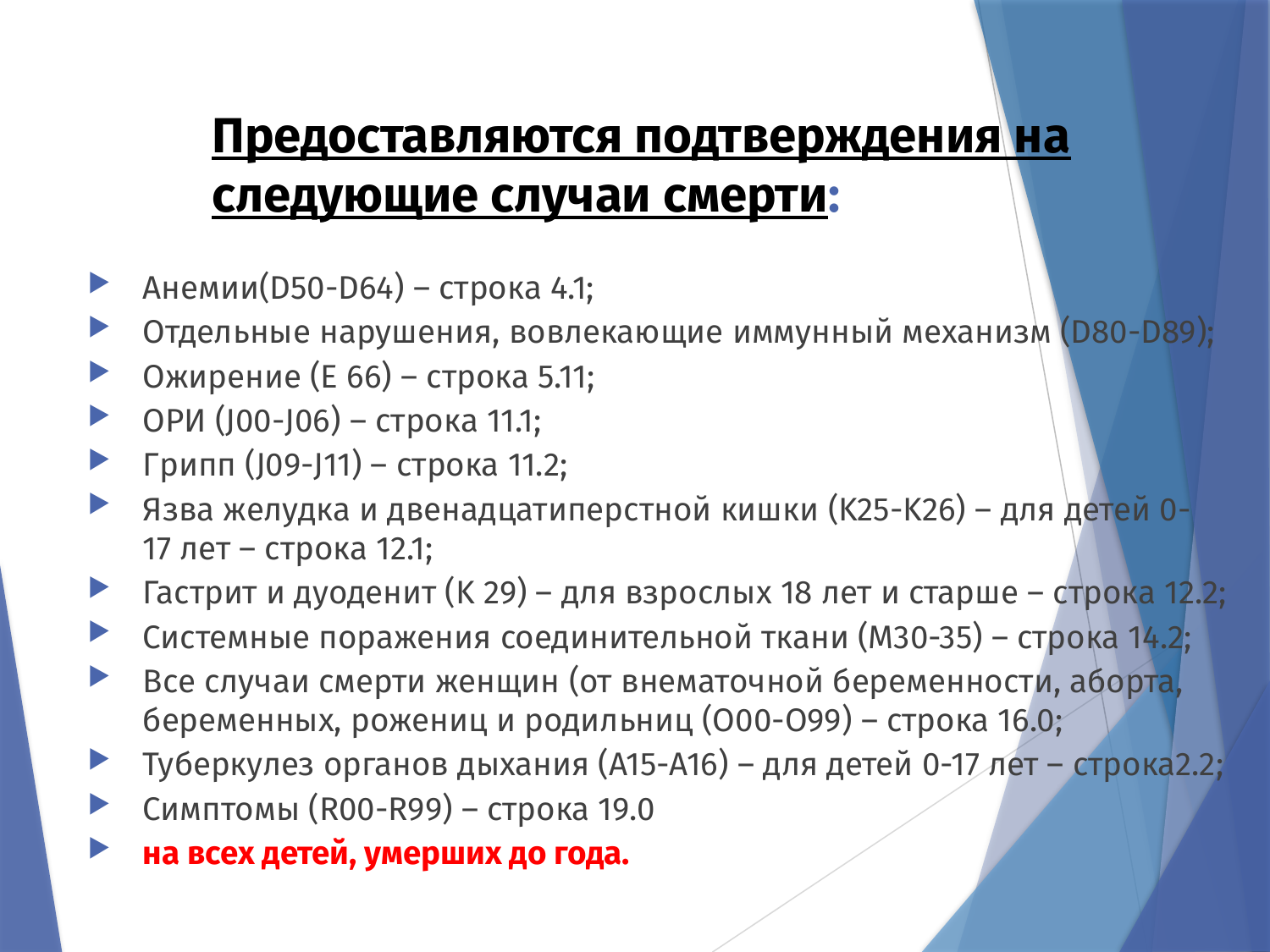

# Предоставляются подтверждения на следующие случаи смерти:

Анемии(D50-D64) – строка 4.1;
Отдельные нарушения, вовлекающие иммунный механизм (D80-D89);
Ожирение (E 66) – строка 5.11;
ОРИ (J00-J06) – строка 11.1;
Грипп (J09-J11) – строка 11.2;
Язва желудка и двенадцатиперстной кишки (K25-K26) – для детей 0- 17 лет – строка 12.1;
Гастрит и дуоденит (K 29) – для взрослых 18 лет и старше – строка 12.2;
Системные поражения соединительной ткани (M30-35) – строка 14.2;
Все случаи смерти женщин (от внематочной беременности, аборта, беременных, рожениц и родильниц (O00-O99) – строка 16.0;
Туберкулез органов дыхания (А15-А16) – для детей 0-17 лет – строка2.2;
Симптомы (R00-R99) – строка 19.0
на всех детей, умерших до года.